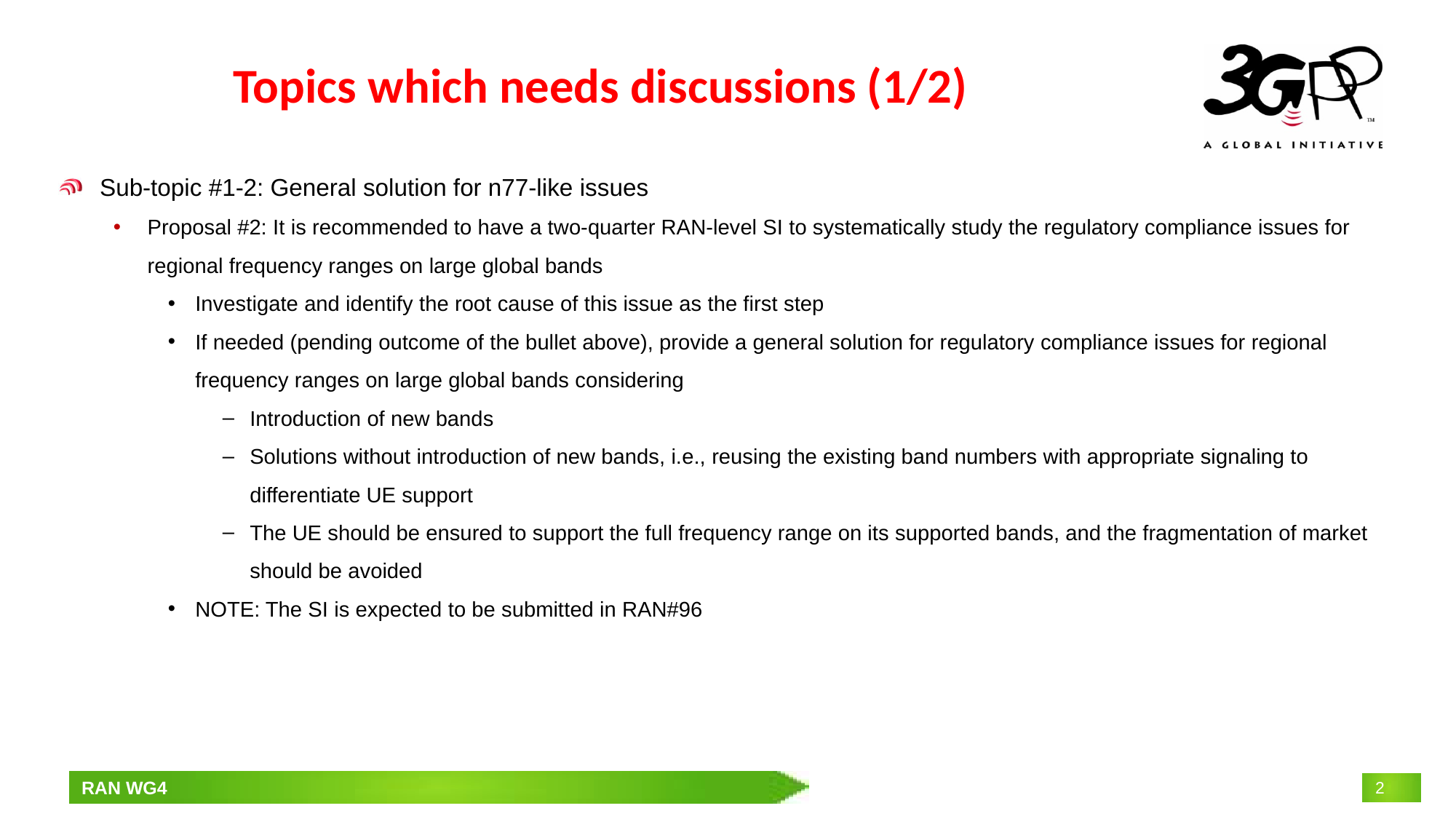

# Topics which needs discussions (1/2)
Sub-topic #1-2: General solution for n77-like issues
Proposal #2: It is recommended to have a two-quarter RAN-level SI to systematically study the regulatory compliance issues for regional frequency ranges on large global bands
Investigate and identify the root cause of this issue as the first step
If needed (pending outcome of the bullet above), provide a general solution for regulatory compliance issues for regional frequency ranges on large global bands considering
Introduction of new bands
Solutions without introduction of new bands, i.e., reusing the existing band numbers with appropriate signaling to differentiate UE support
The UE should be ensured to support the full frequency range on its supported bands, and the fragmentation of market should be avoided
NOTE: The SI is expected to be submitted in RAN#96